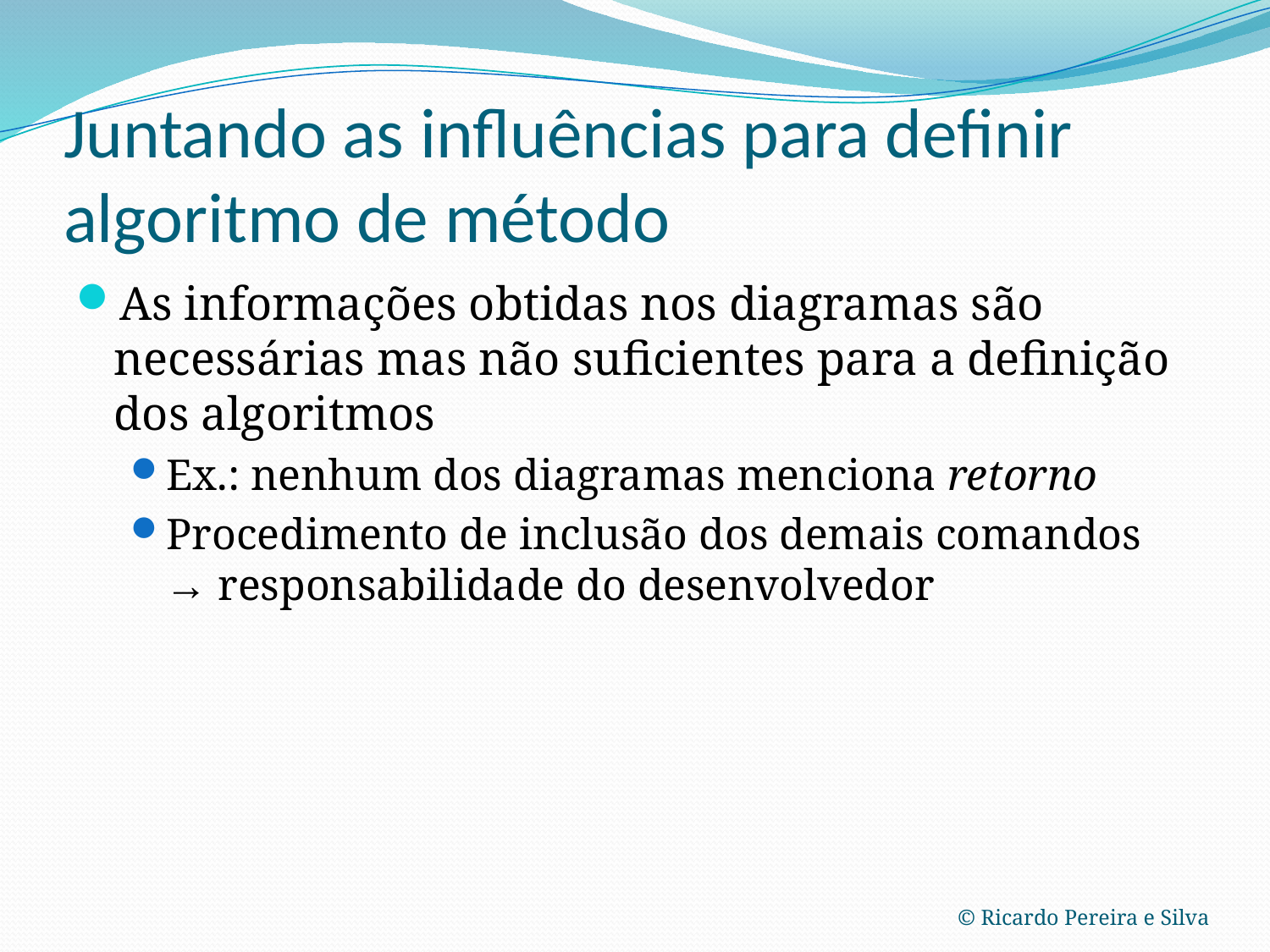

# Juntando as influências para definir algoritmo de método
As informações obtidas nos diagramas são necessárias mas não suficientes para a definição dos algoritmos
Ex.: nenhum dos diagramas menciona retorno
Procedimento de inclusão dos demais comandos → responsabilidade do desenvolvedor
© Ricardo Pereira e Silva